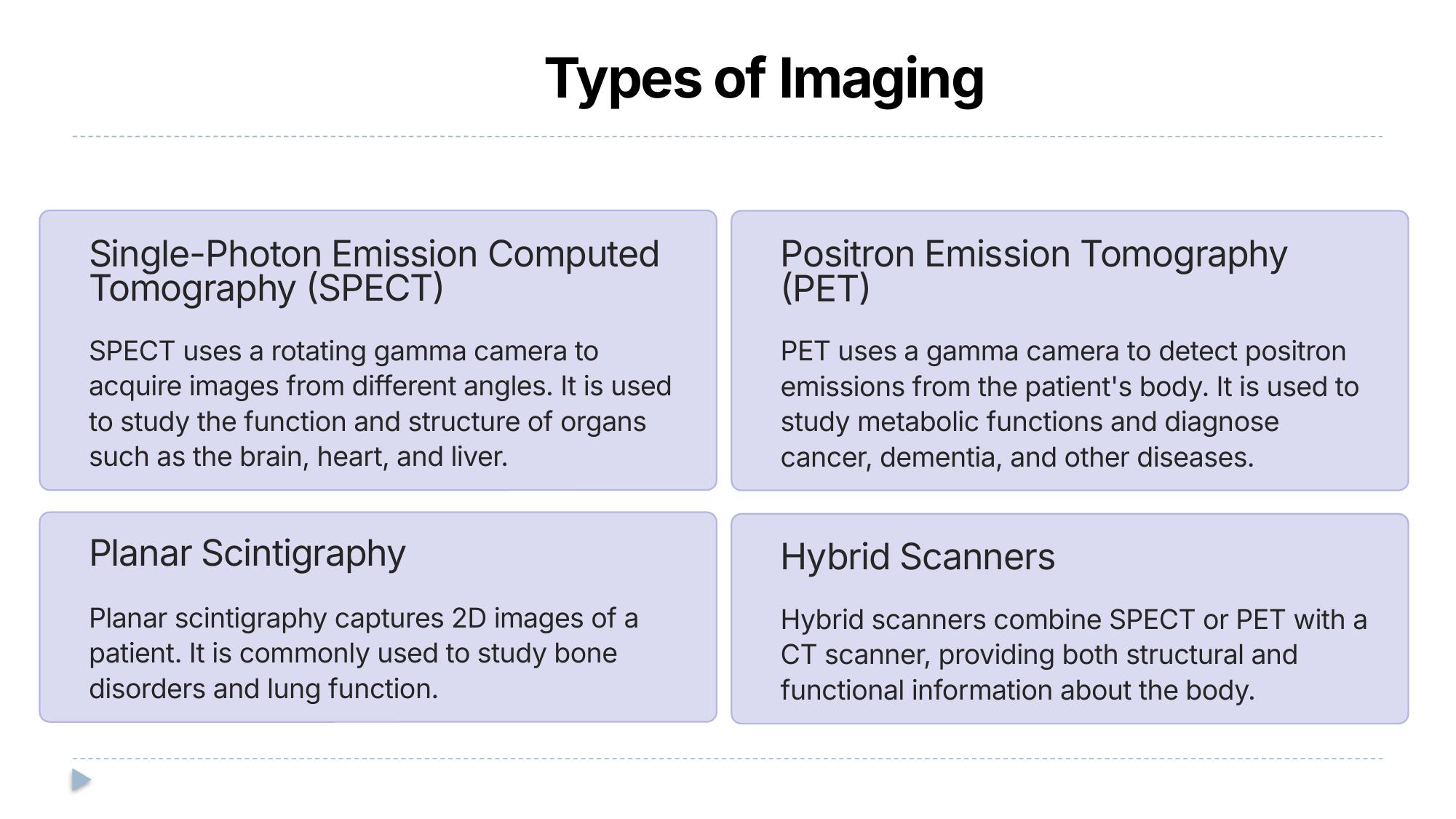

Types of Imaging

Single-Photon Emission Computed Tomography (SPECT)
Positron Emission Tomography (PET)
SPECT uses a rotating gamma camera to acquire images from different angles. It is used to study the function and structure of organs such as the brain, heart, and liver.
PET uses a gamma camera to detect positron emissions from the patient's body. It is used to study metabolic functions and diagnose cancer, dementia, and other diseases.

Planar Scintigraphy
Hybrid Scanners
Planar scintigraphy captures 2D images of a patient. It is commonly used to study bone disorders and lung function.
Hybrid scanners combine SPECT or PET with a CT scanner, providing both structural and functional information about the body.